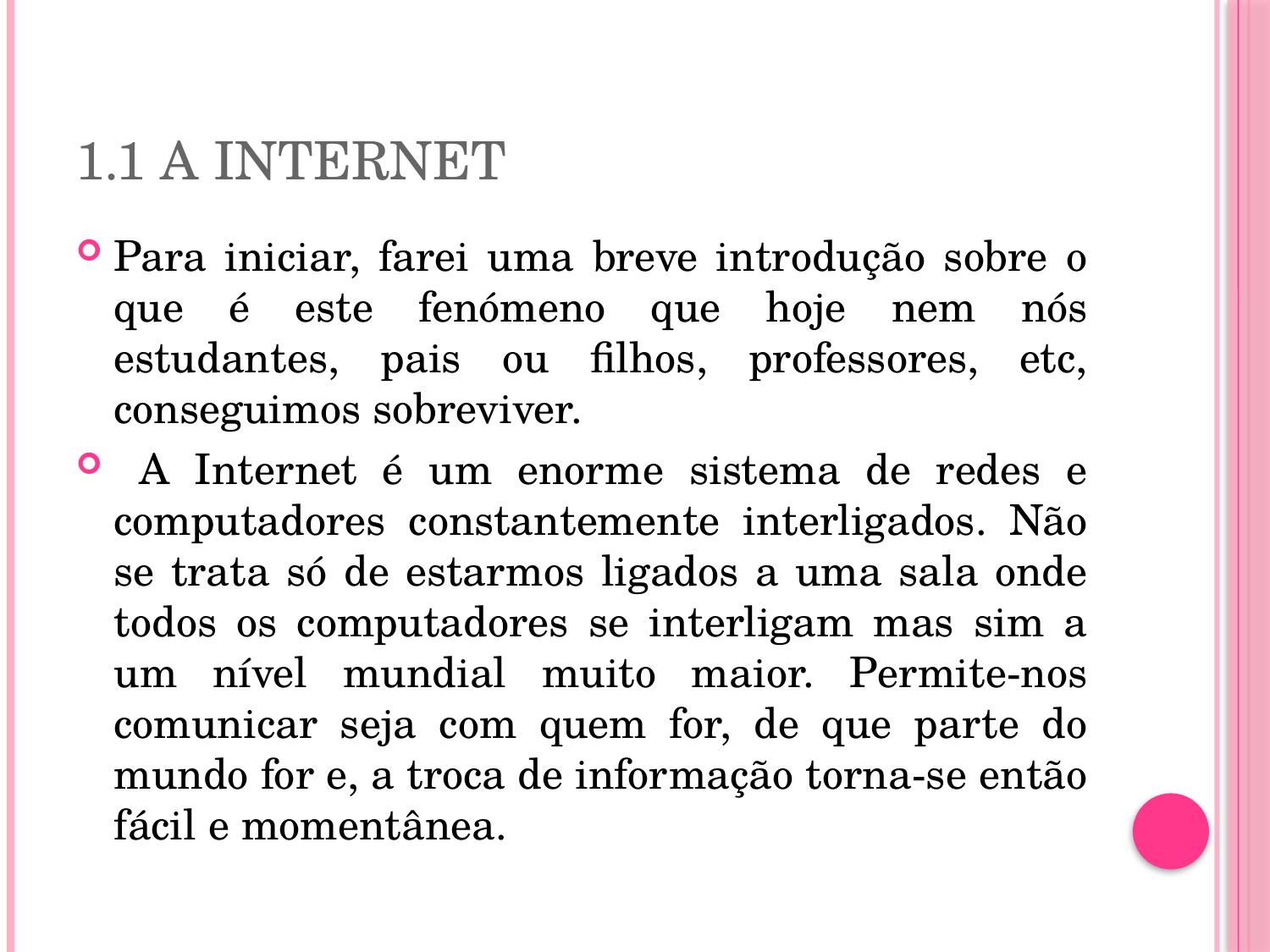

# 1.1 A Internet
Para iniciar, farei uma breve introdução sobre o que é este fenómeno que hoje nem nós estudantes, pais ou filhos, professores, etc, conseguimos sobreviver.
 A Internet é um enorme sistema de redes e computadores constantemente interligados. Não se trata só de estarmos ligados a uma sala onde todos os computadores se interligam mas sim a um nível mundial muito maior. Permite-nos comunicar seja com quem for, de que parte do mundo for e, a troca de informação torna-se então fácil e momentânea.